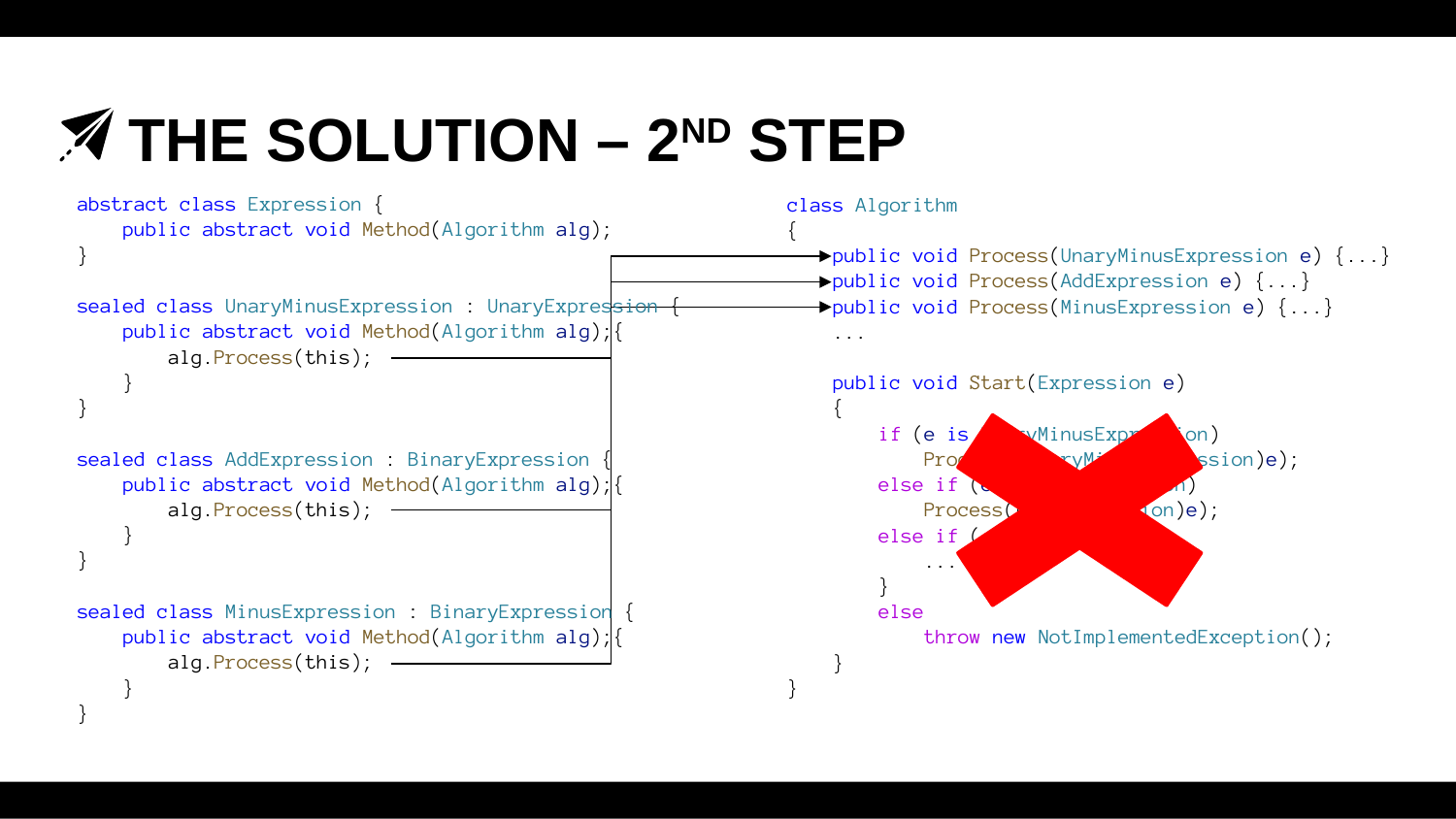

# THE SOLUTION – 2ND STEP

abstract class Expression {
    public abstract void Method(Algorithm alg);
}
sealed class UnaryMinusExpression : UnaryExpression {
    public abstract void Method(Algorithm alg);{
        alg.Process(this);
    }
}
sealed class AddExpression : BinaryExpression {
    public abstract void Method(Algorithm alg);{
        alg.Process(this);
    }
}
sealed class MinusExpression : BinaryExpression {
    public abstract void Method(Algorithm alg);{
        alg.Process(this);
    }
}
class Algorithm
{
    public void Process(UnaryMinusExpression e) {...}
    public void Process(AddExpression e) {...}
    public void Process(MinusExpression e) {...}
    ...
    public void Start(Expression e)
    {
        if (e is UnaryMinusExpression)
            Process((UnaryMinusExpression)e);
        else if (e is AddExpression)
            Process((AddExpression)e);
        else if (...){
            ...
        }
        else
            throw new NotImplementedException();
    }
}